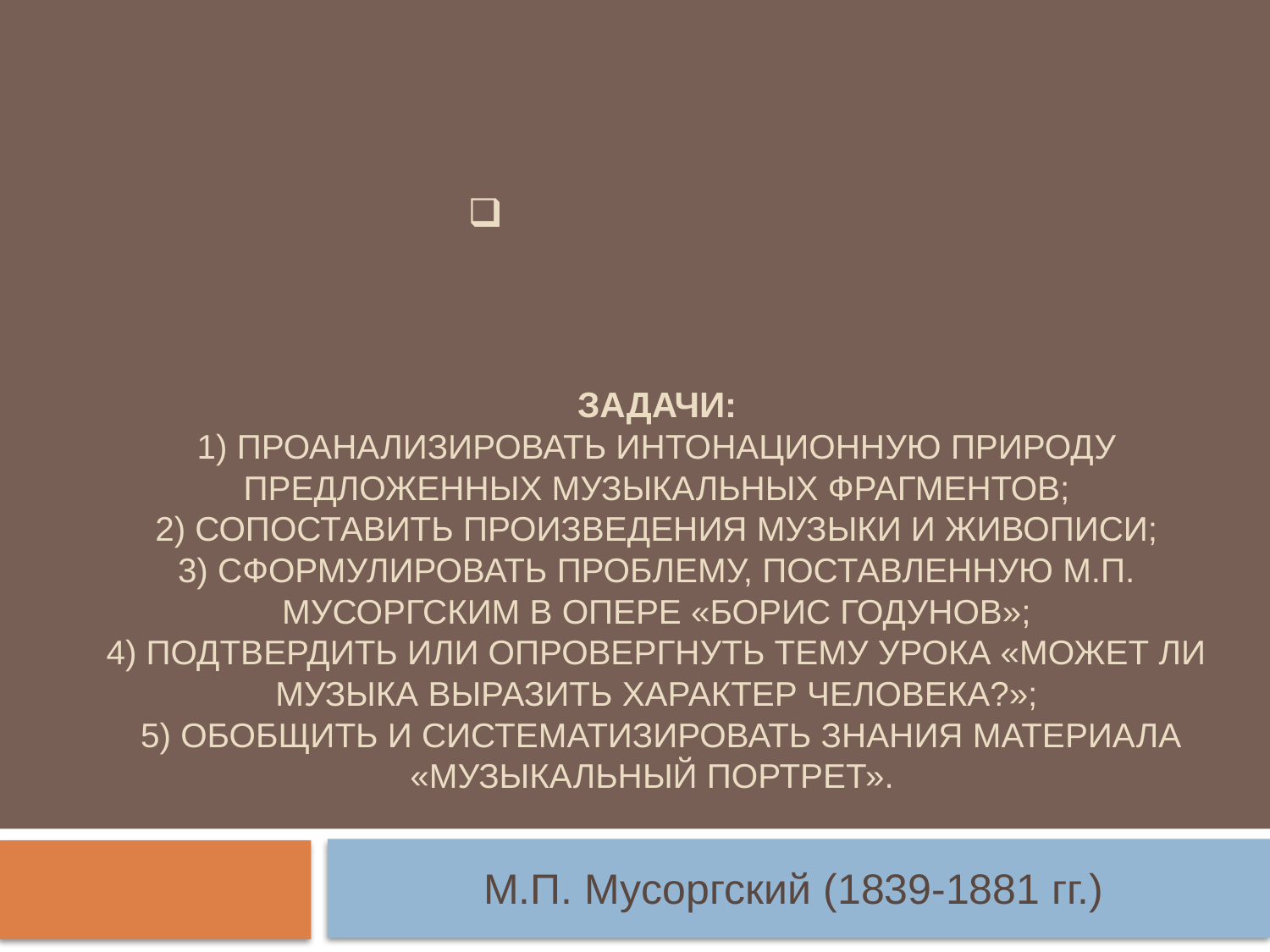

# Задачи: 1) проанализировать интонационную природу предложенных музыкальных фрагментов; 2) сопоставить произведения музыки и живописи; 3) сформулировать проблему, поставленную М.П. Мусоргским в опере «Борис Годунов»; 4) подтвердить или опровергнуть тему урока «Может ли музыка выразить характер человека?»; 5) обобщить и систематизировать знания материала «Музыкальный портрет».
М.П. Мусоргский (1839-1881 гг.)